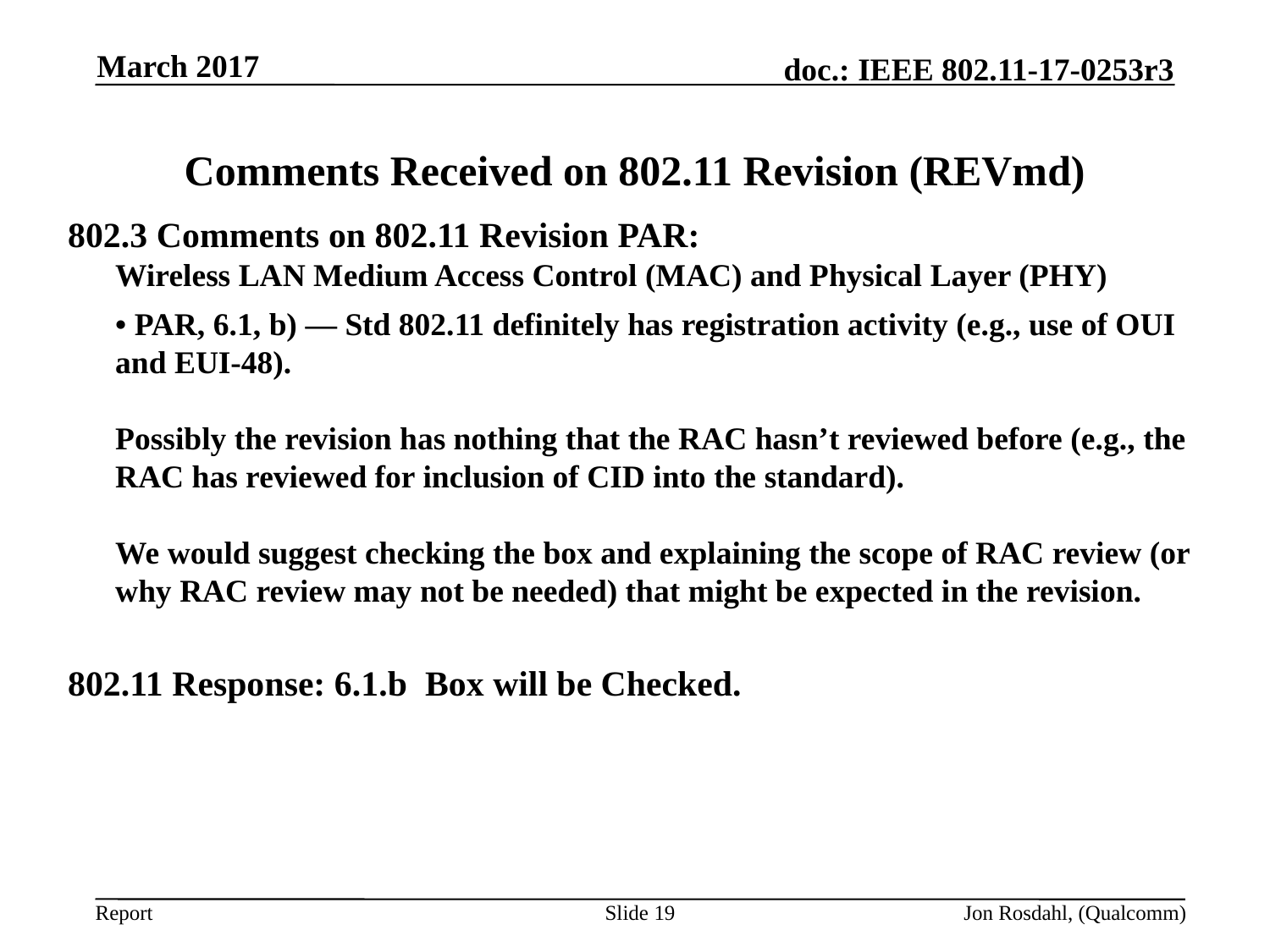

March 2017
# Comments Received on 802.11 Revision (REVmd)
802.3 Comments on 802.11 Revision PAR:
Wireless LAN Medium Access Control (MAC) and Physical Layer (PHY)
	• PAR, 6.1, b) — Std 802.11 definitely has registration activity (e.g., use of OUI and EUI-48).
Possibly the revision has nothing that the RAC hasn’t reviewed before (e.g., the RAC has reviewed for inclusion of CID into the standard).
We would suggest checking the box and explaining the scope of RAC review (or why RAC review may not be needed) that might be expected in the revision.
802.11 Response: 6.1.b  Box will be Checked.

Slide 19
Jon Rosdahl, (Qualcomm)